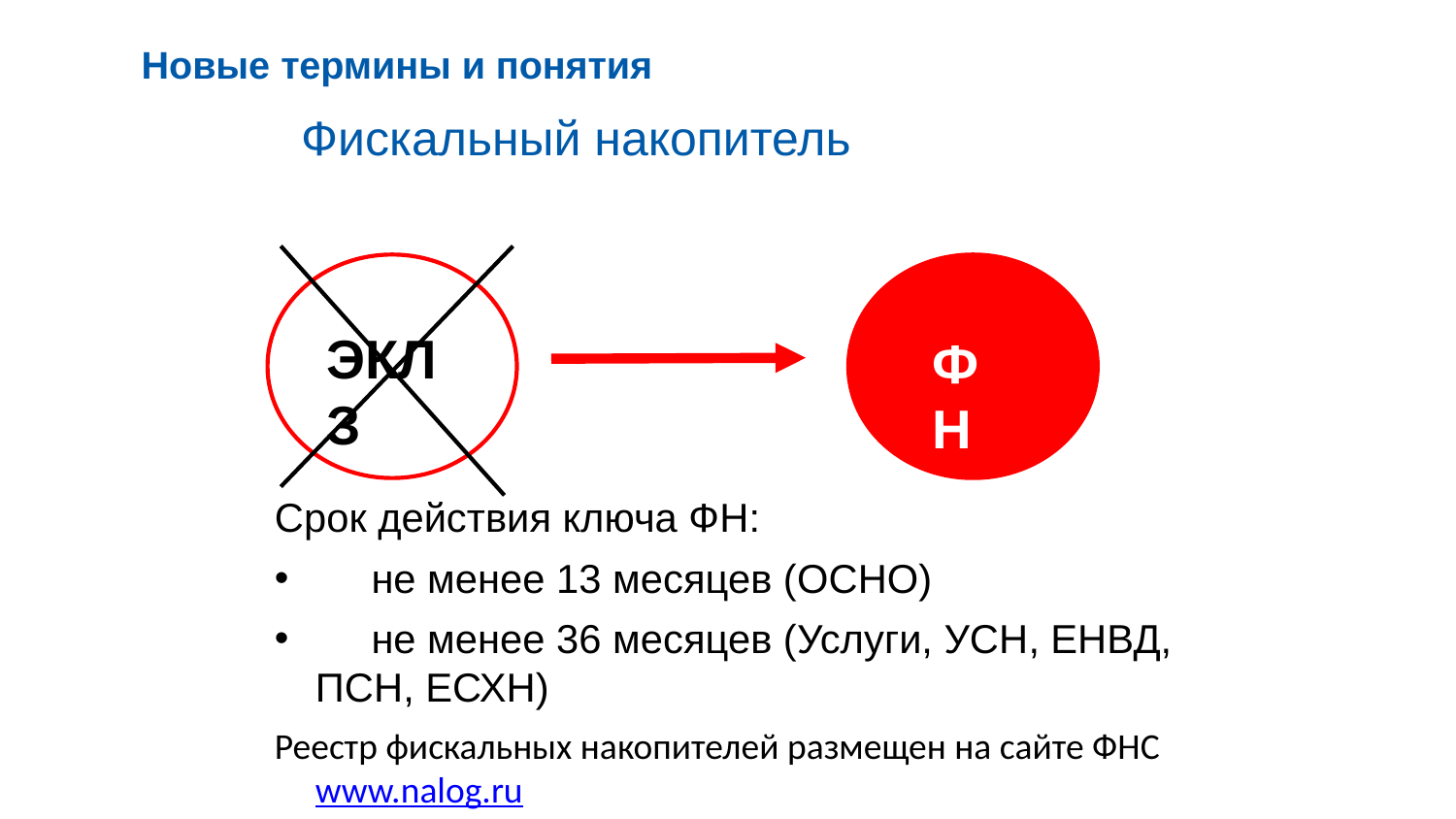

# Новые термины и понятия
Фискальный накопитель

ЭКЛЗ
ФН
Срок действия ключа ФН:
     не менее 13 месяцев (ОСНО)
     не менее 36 месяцев (Услуги, УСН, ЕНВД, ПСН, ЕСХН)
Реестр фискальных накопителей размещен на сайте ФНС www.nalog.ru